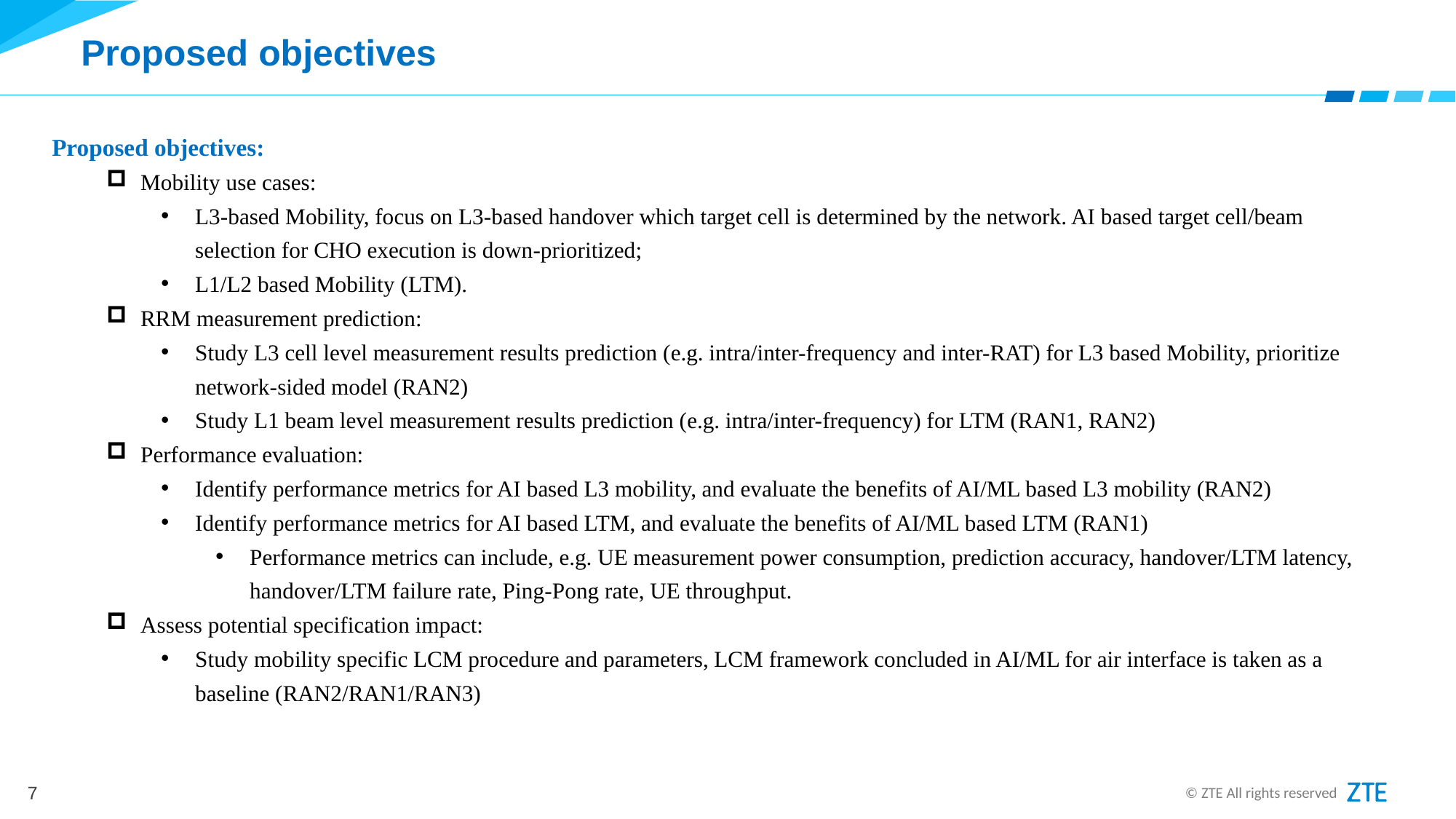

# Proposed objectives
Proposed objectives:
Mobility use cases:
L3-based Mobility, focus on L3-based handover which target cell is determined by the network. AI based target cell/beam selection for CHO execution is down-prioritized;
L1/L2 based Mobility (LTM).
RRM measurement prediction:
Study L3 cell level measurement results prediction (e.g. intra/inter-frequency and inter-RAT) for L3 based Mobility, prioritize network-sided model (RAN2)
Study L1 beam level measurement results prediction (e.g. intra/inter-frequency) for LTM (RAN1, RAN2)
Performance evaluation:
Identify performance metrics for AI based L3 mobility, and evaluate the benefits of AI/ML based L3 mobility (RAN2)
Identify performance metrics for AI based LTM, and evaluate the benefits of AI/ML based LTM (RAN1)
Performance metrics can include, e.g. UE measurement power consumption, prediction accuracy, handover/LTM latency, handover/LTM failure rate, Ping-Pong rate, UE throughput.
Assess potential specification impact:
Study mobility specific LCM procedure and parameters, LCM framework concluded in AI/ML for air interface is taken as a baseline (RAN2/RAN1/RAN3)